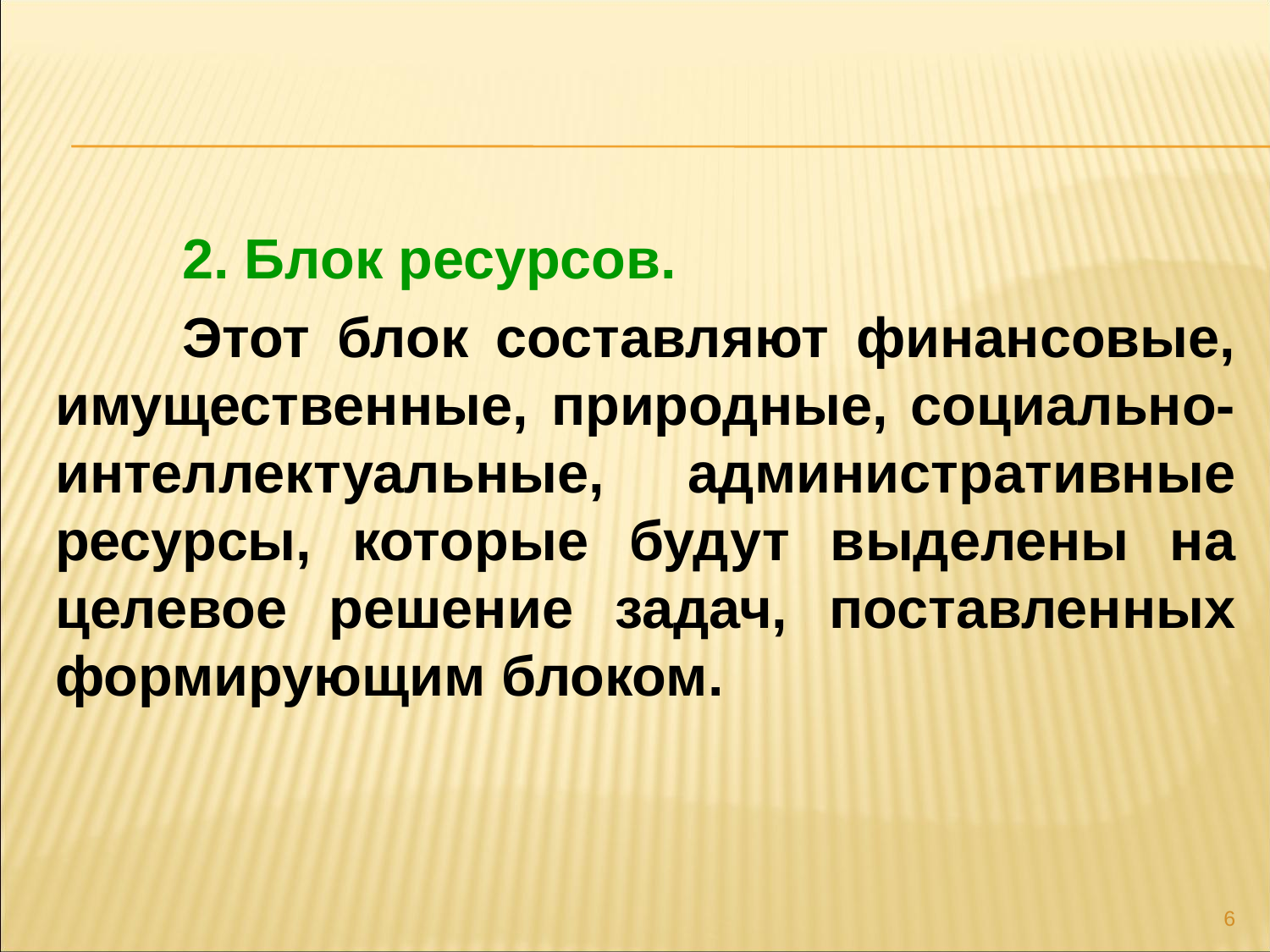

2. Блок ресурсов.
	Этот блок составляют финансовые, имущественные, природные, социально-интеллектуальные, административные ресурсы, которые будут выделены на целевое решение задач, поставленных формирующим блоком.

6